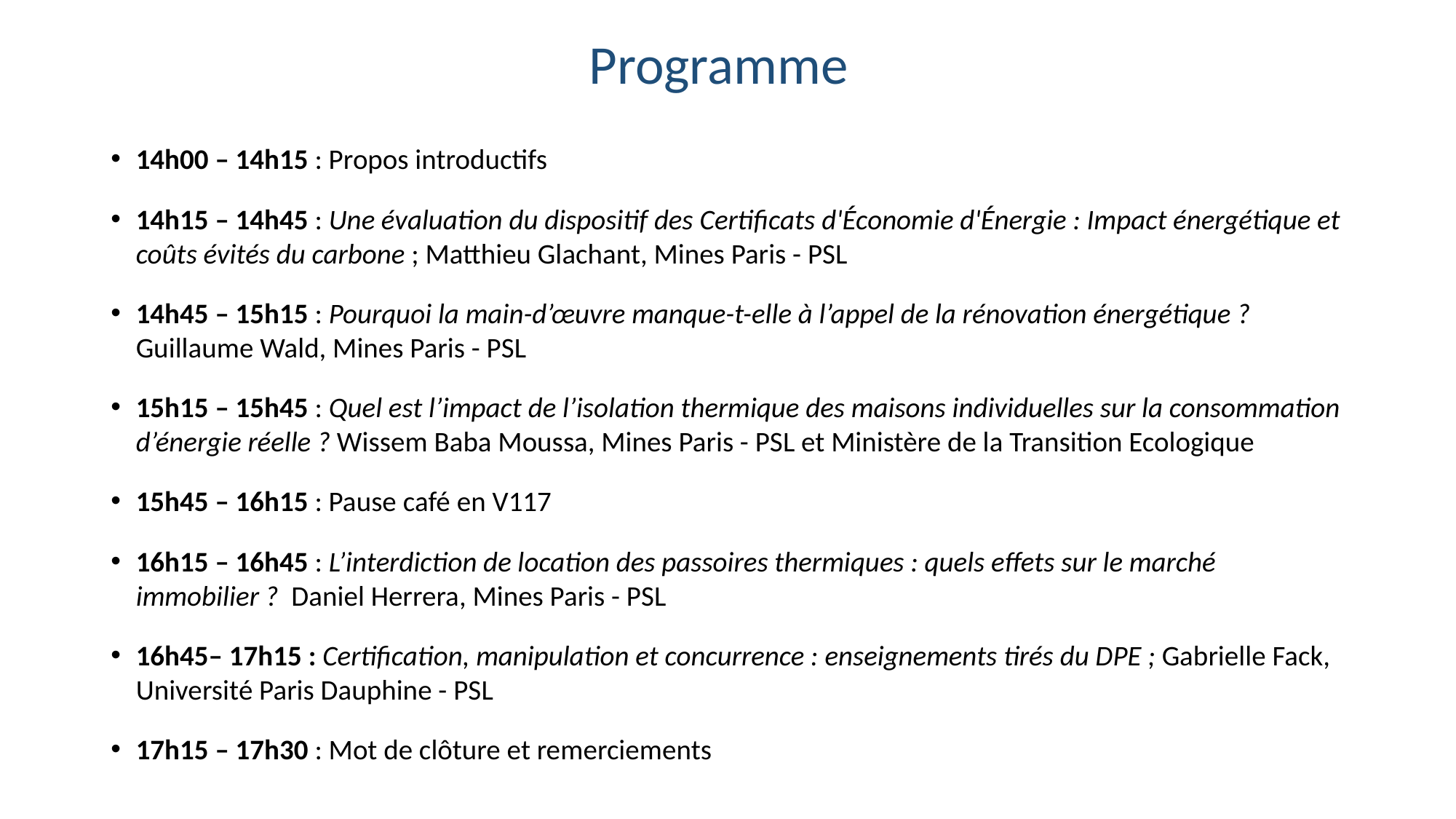

# Programme
14h00 – 14h15 : Propos introductifs
14h15 – 14h45 : Une évaluation du dispositif des Certificats d'Économie d'Énergie : Impact énergétique et coûts évités du carbone ; Matthieu Glachant, Mines Paris - PSL
14h45 – 15h15 : Pourquoi la main-d’œuvre manque-t-elle à l’appel de la rénovation énergétique ?  Guillaume Wald, Mines Paris - PSL
15h15 – 15h45 : Quel est l’impact de l’isolation thermique des maisons individuelles sur la consommation d’énergie réelle ? Wissem Baba Moussa, Mines Paris - PSL et Ministère de la Transition Ecologique
15h45 – 16h15 : Pause café en V117
16h15 – 16h45 : L’interdiction de location des passoires thermiques : quels effets sur le marché immobilier ?  Daniel Herrera, Mines Paris - PSL
16h45– 17h15 : Certification, manipulation et concurrence : enseignements tirés du DPE ; Gabrielle Fack, Université Paris Dauphine - PSL
17h15 – 17h30 : Mot de clôture et remerciements